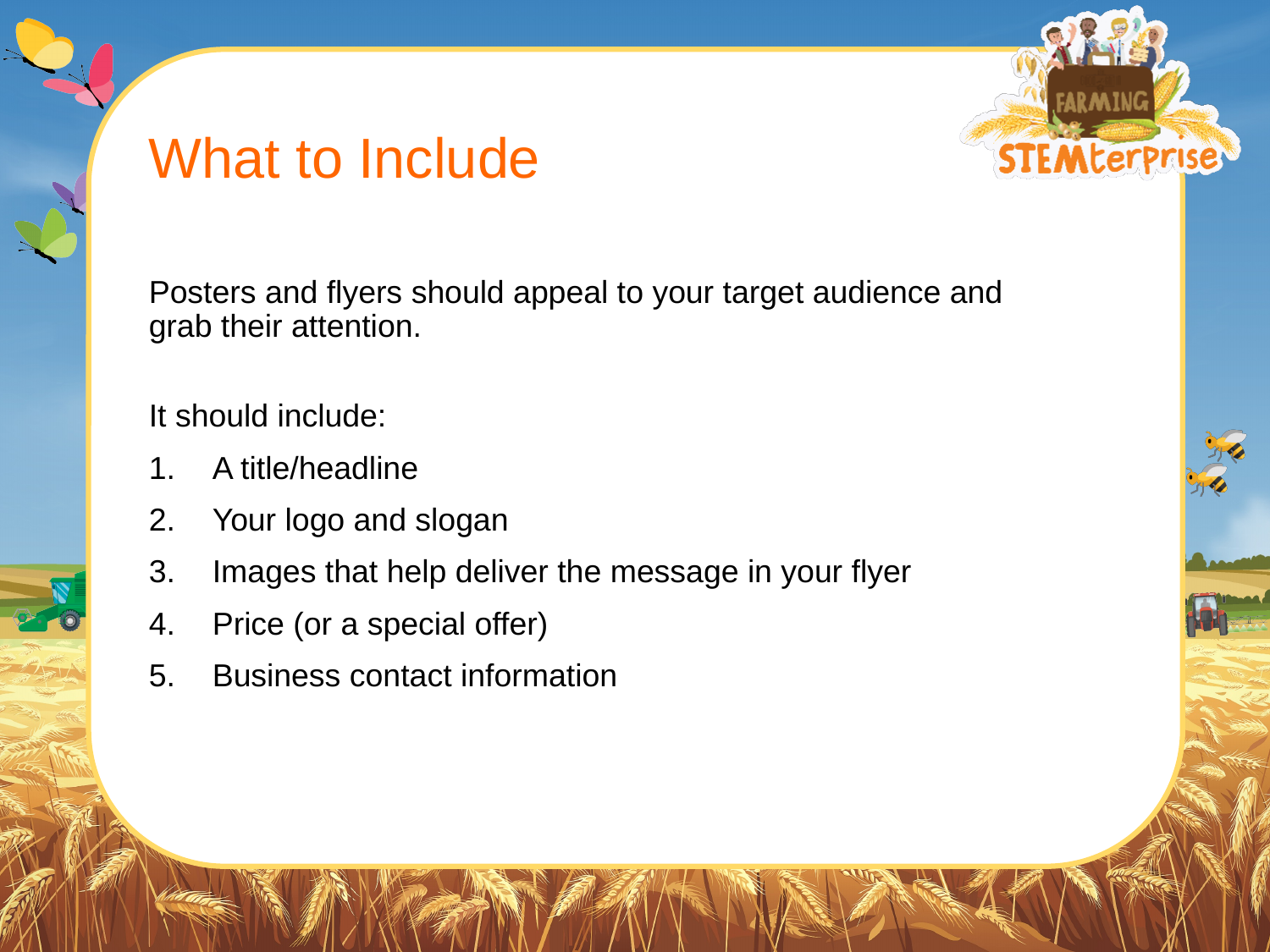

# What to Include
Posters and flyers should appeal to your target audience and grab their attention.

It should include:
A title/headline
Your logo and slogan
Images that help deliver the message in your flyer
Price (or a special offer)
Business contact information